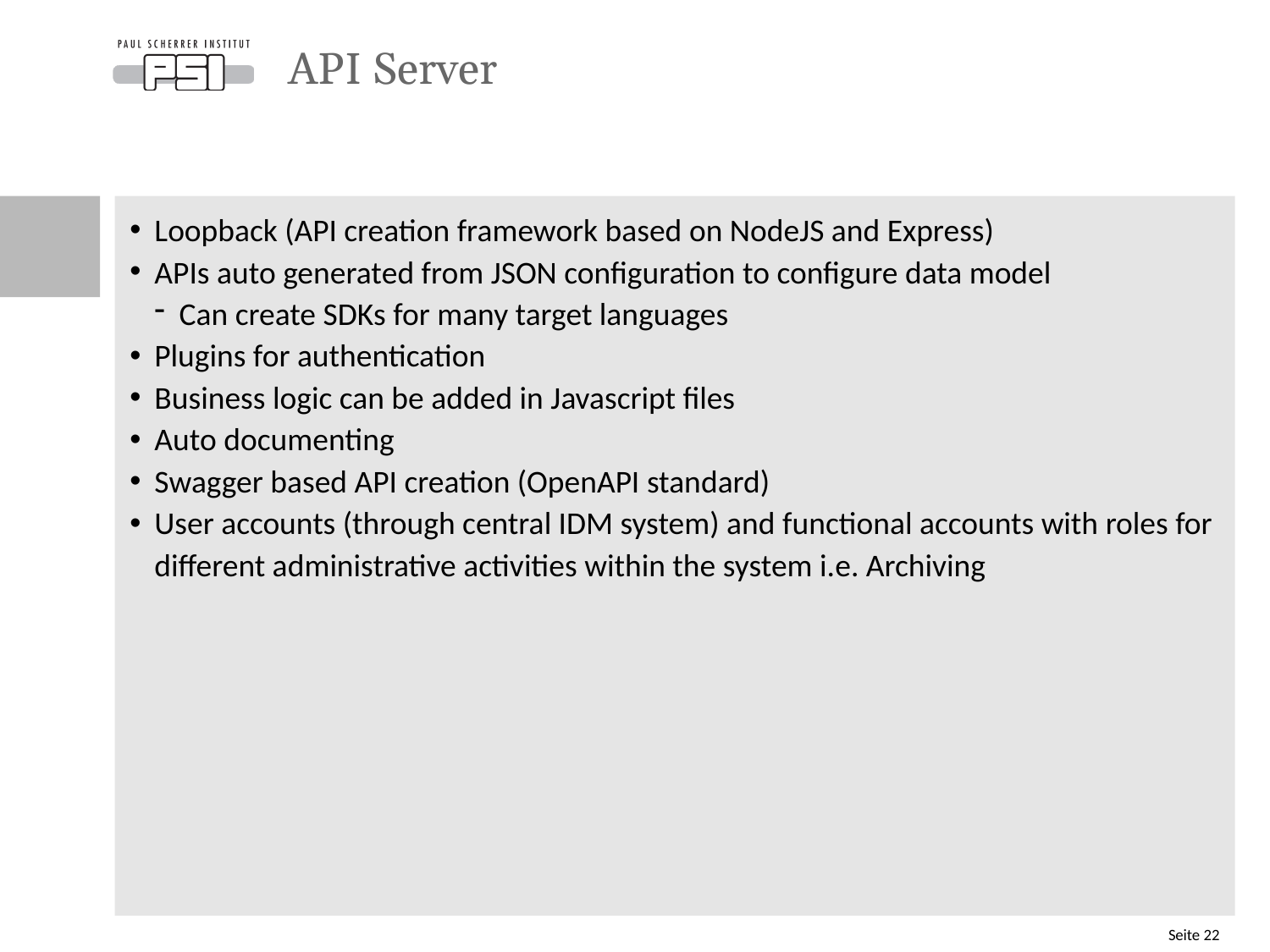

# API Server
Loopback (API creation framework based on NodeJS and Express)
APIs auto generated from JSON configuration to configure data model
Can create SDKs for many target languages
Plugins for authentication
Business logic can be added in Javascript files
Auto documenting
Swagger based API creation (OpenAPI standard)
User accounts (through central IDM system) and functional accounts with roles for different administrative activities within the system i.e. Archiving
Seite 22